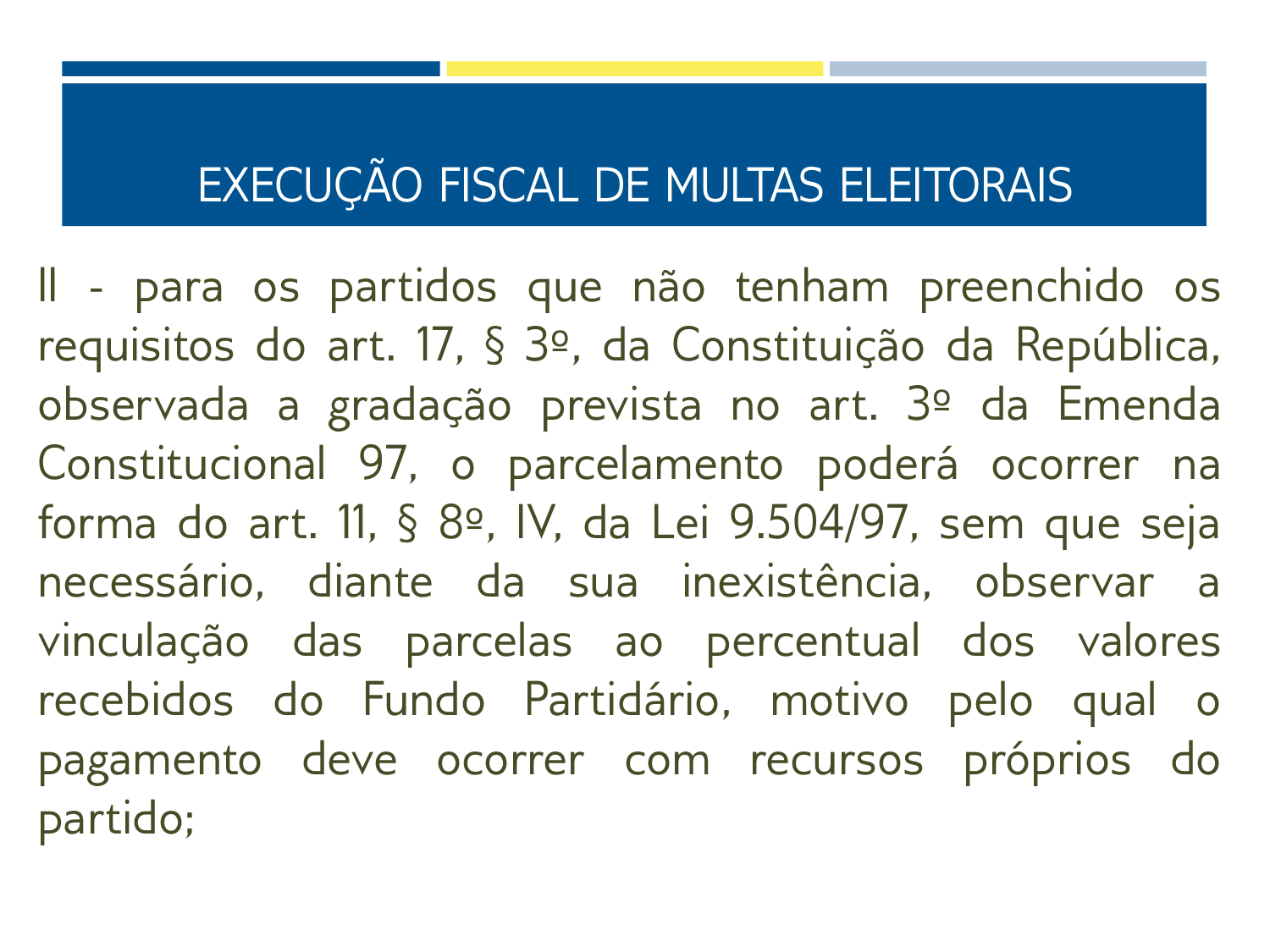

# EXECUÇÃO FISCAL DE MULTAS ELEITORAIS
II - para os partidos que não tenham preenchido os requisitos do art. 17, § 3º, da Constituição da República, observada a gradação prevista no art. 3º da Emenda Constitucional 97, o parcelamento poderá ocorrer na forma do art. 11, § 8º, IV, da Lei 9.504/97, sem que seja necessário, diante da sua inexistência, observar a vinculação das parcelas ao percentual dos valores recebidos do Fundo Partidário, motivo pelo qual o pagamento deve ocorrer com recursos próprios do partido;